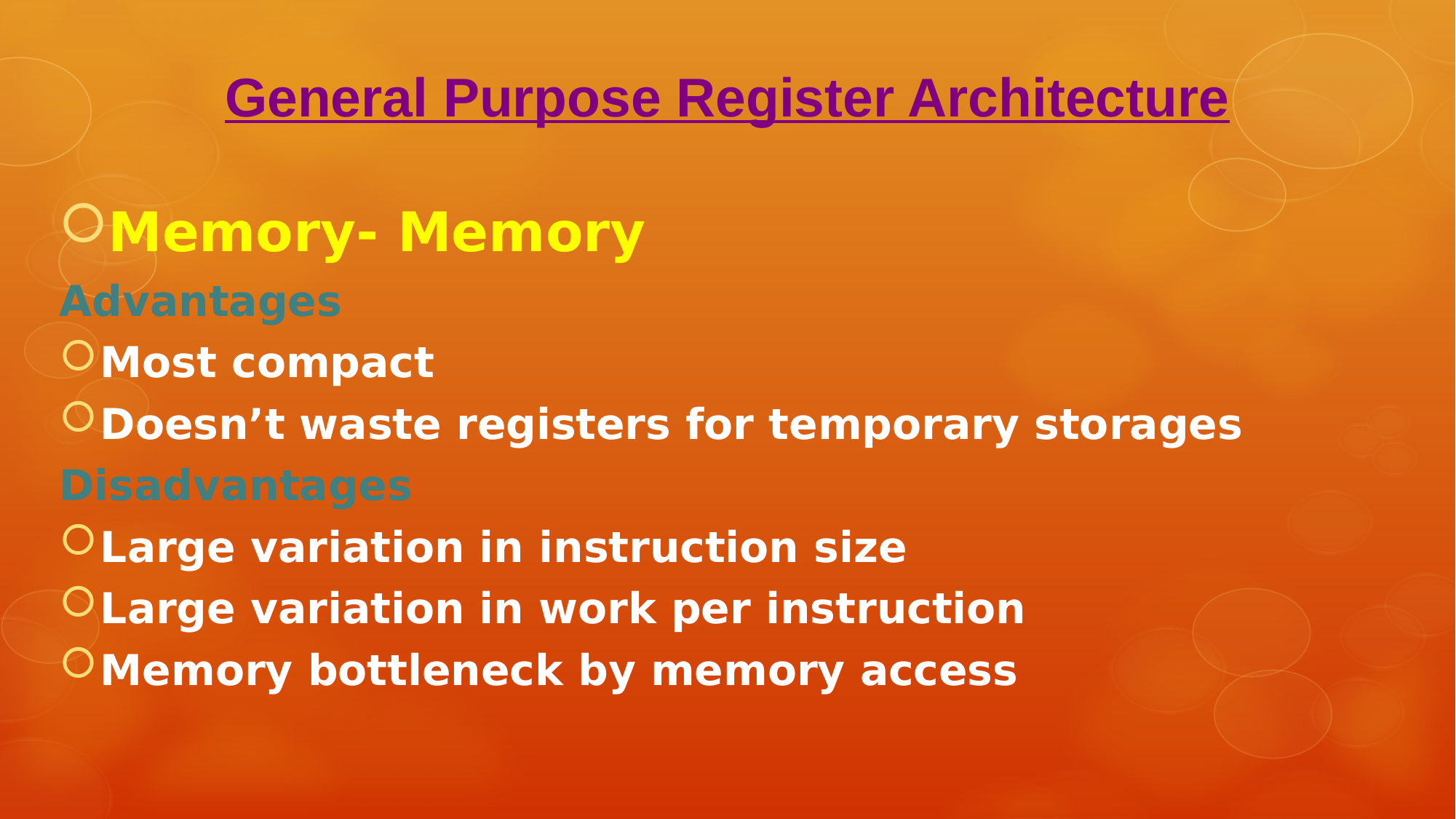

General Purpose Register Architecture

Memory- Memory
Advantages
Most compact
Doesn’t waste registers for temporary storages
Disadvantages
Large variation in instruction size
Large variation in work per instruction
Memory bottleneck by memory access